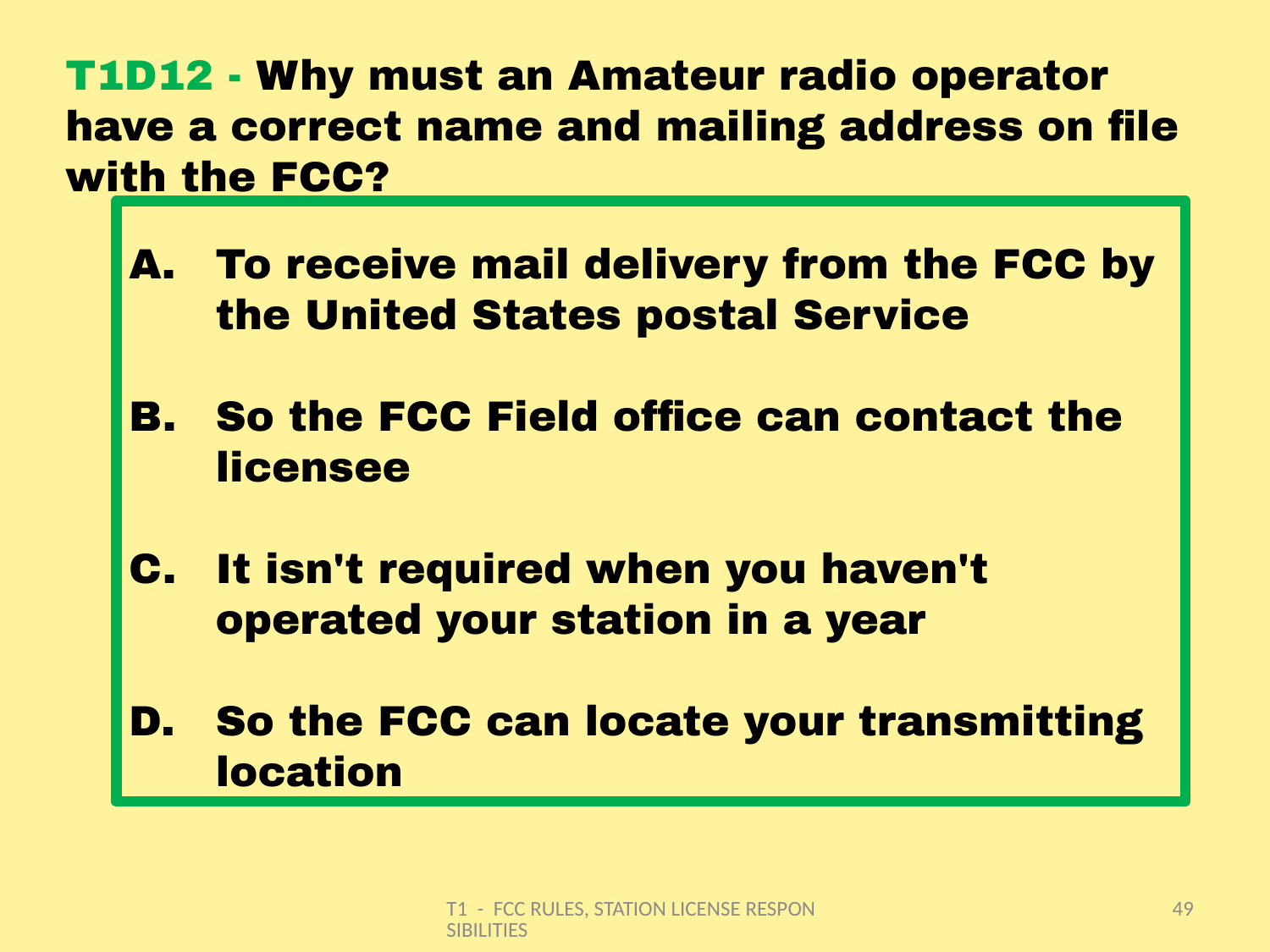

# T1D12 - Why must an Amateur radio operator have a correct name and mailing address on file with the FCC?

To receive mail delivery from the FCC by the United States postal Service

So the FCC Field office can contact the licensee

It isn't required when you haven't operated your station in a year

So the FCC can locate your transmitting location
T1  -  FCC RULES, STATION LICENSE RESPONSIBILITIES
49